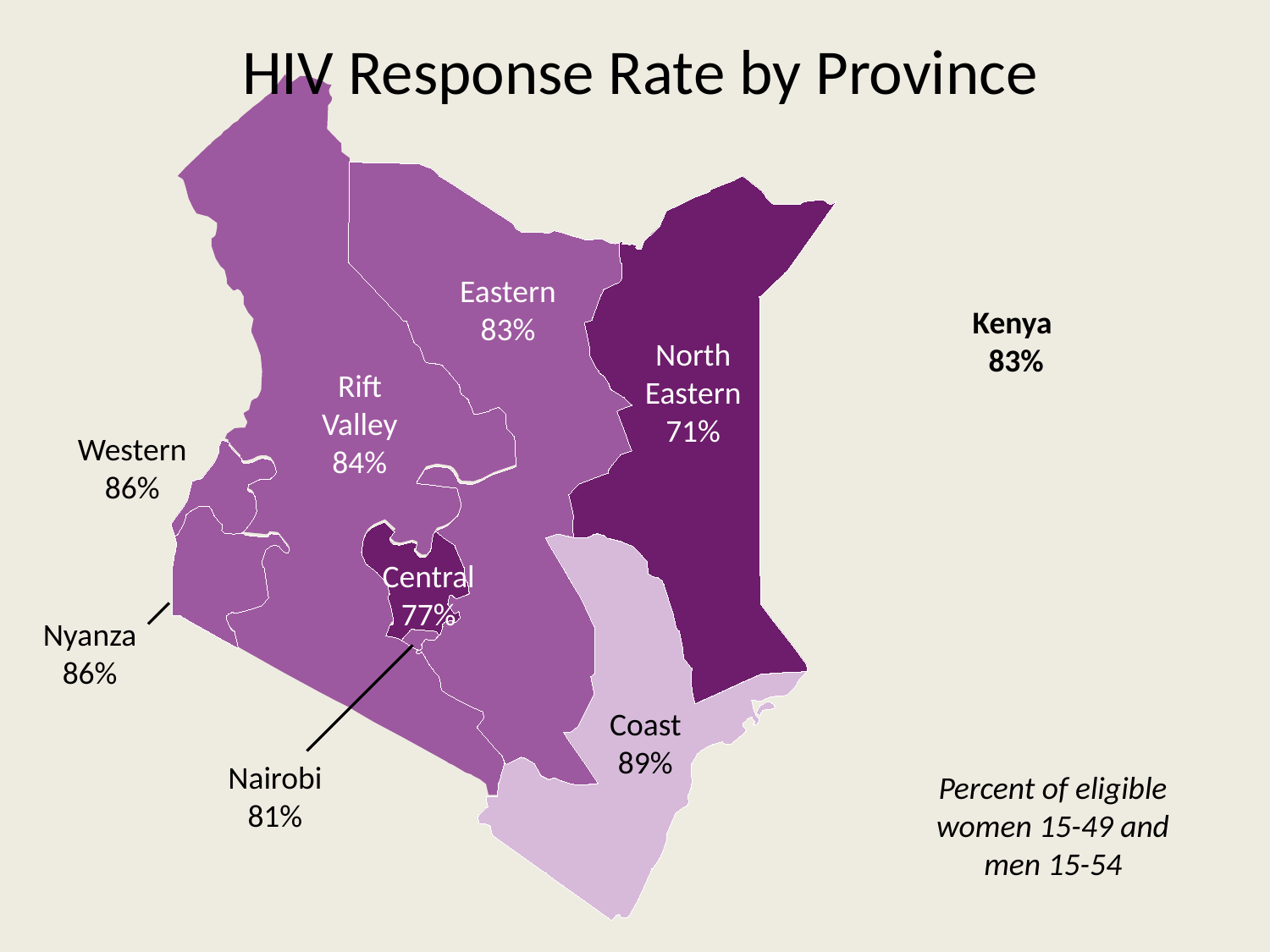

HIV Response Rate by Province

Eastern
83%
Kenya
83%
North Eastern
71%
Rift Valley
84%
Western
86%
Central
77%
Nyanza
86%
Coast
89%
Nairobi
81%
Percent of eligible women 15-49 and men 15-54